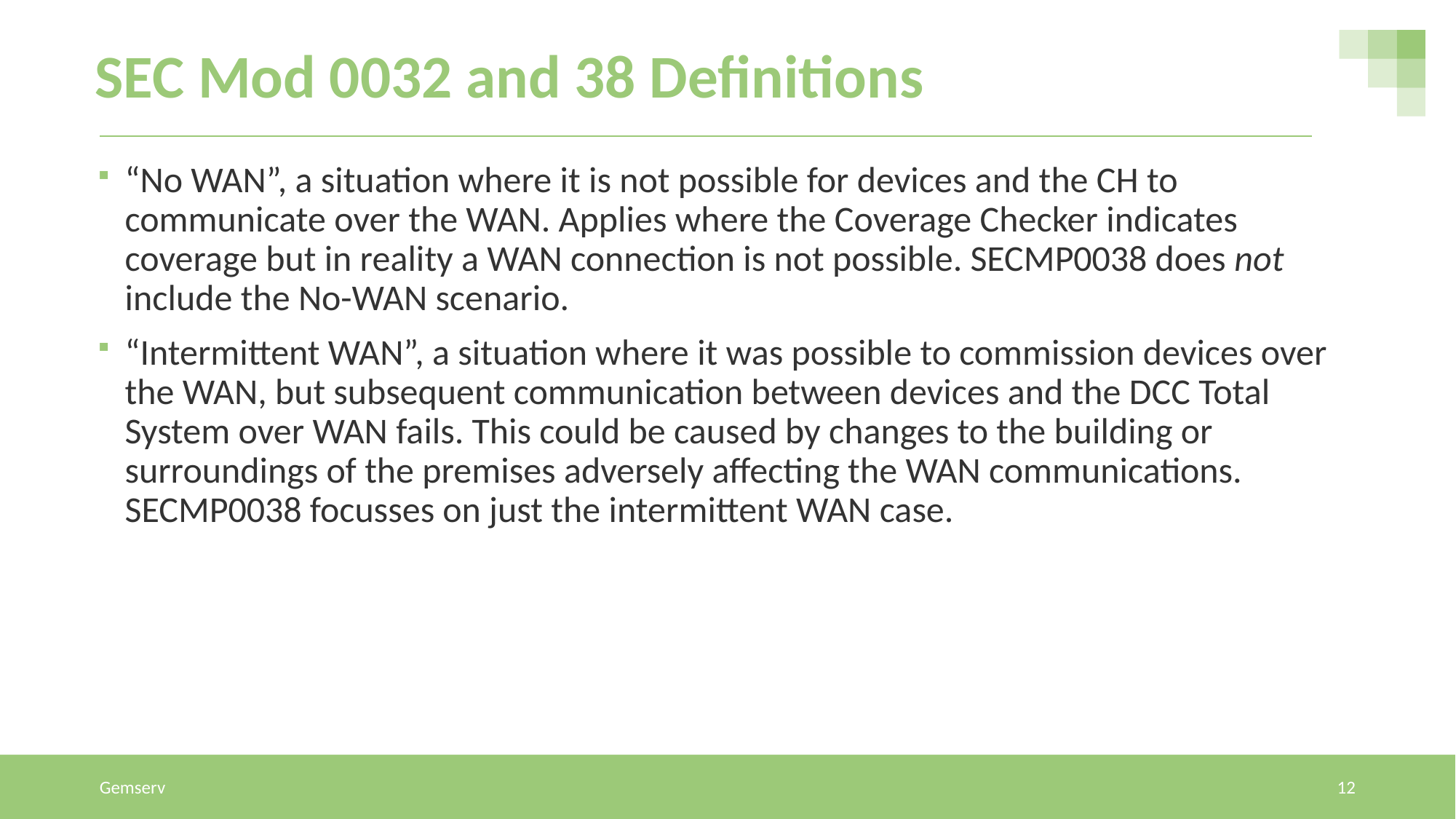

# SEC Mod 0032 and 38 Definitions
“No WAN”, a situation where it is not possible for devices and the CH to communicate over the WAN. Applies where the Coverage Checker indicates coverage but in reality a WAN connection is not possible. SECMP0038 does not include the No-WAN scenario.
“Intermittent WAN”, a situation where it was possible to commission devices over the WAN, but subsequent communication between devices and the DCC Total System over WAN fails. This could be caused by changes to the building or surroundings of the premises adversely affecting the WAN communications. SECMP0038 focusses on just the intermittent WAN case.
Gemserv
12